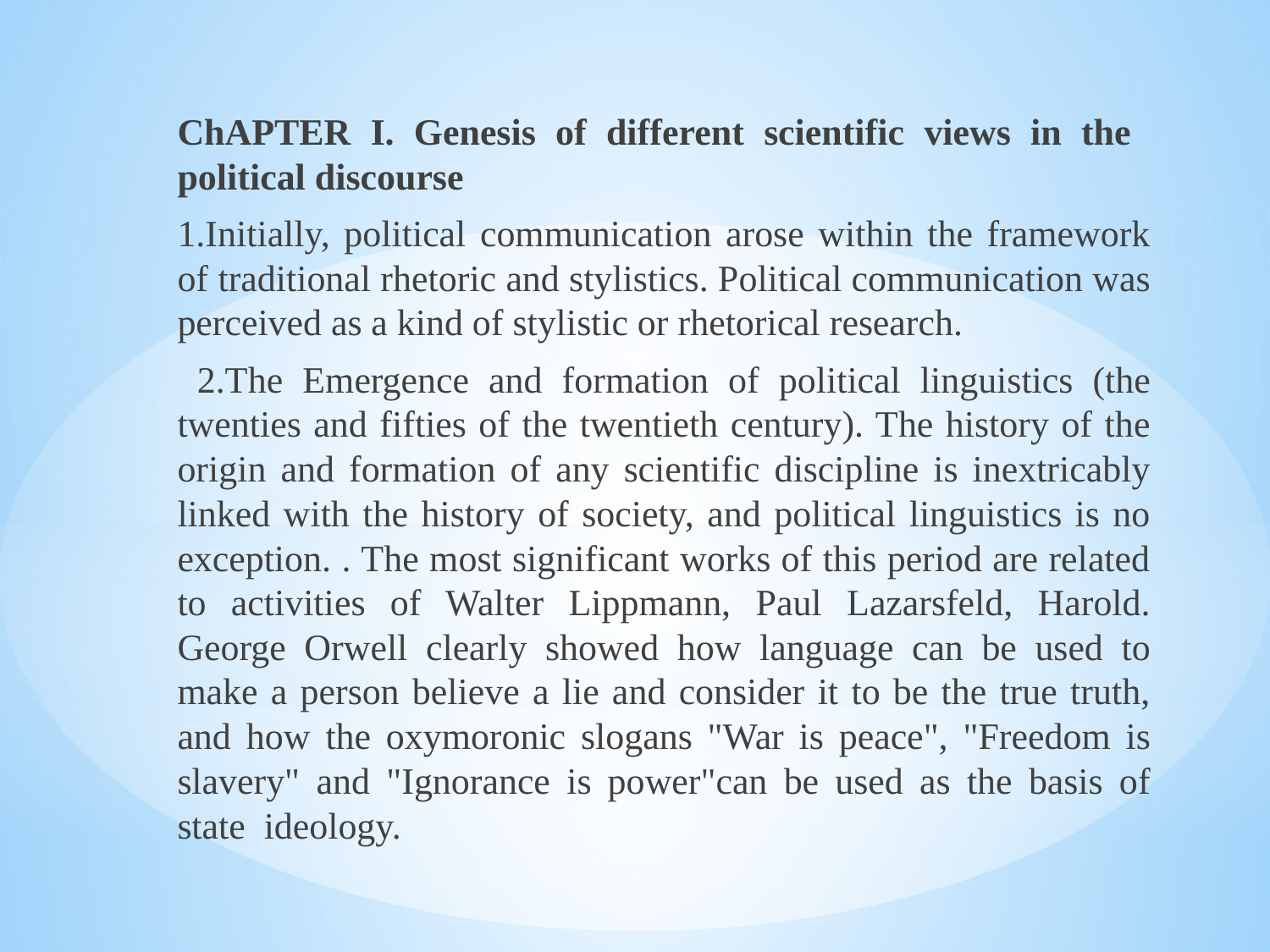

ChAPTER I. Genesis of different scientific views in the  political discourse
1.Initially, political communication arose within the framework of traditional rhetoric and stylistics. Political communication was perceived as a kind of stylistic or rhetorical research.
 2.The Emergence and formation of political linguistics (the twenties and fifties of the twentieth century). The history of the origin and formation of any scientific discipline is inextricably linked with the history of society, and political linguistics is no exception. . The most significant works of this period are related to activities of Walter Lippmann, Paul Lazarsfeld, Harold. George Orwell clearly showed how language can be used to make a person believe a lie and consider it to be the true truth, and how the oxymoronic slogans "War is peace", "Freedom is slavery" and "Ignorance is power"can be used as the basis of state  ideology.